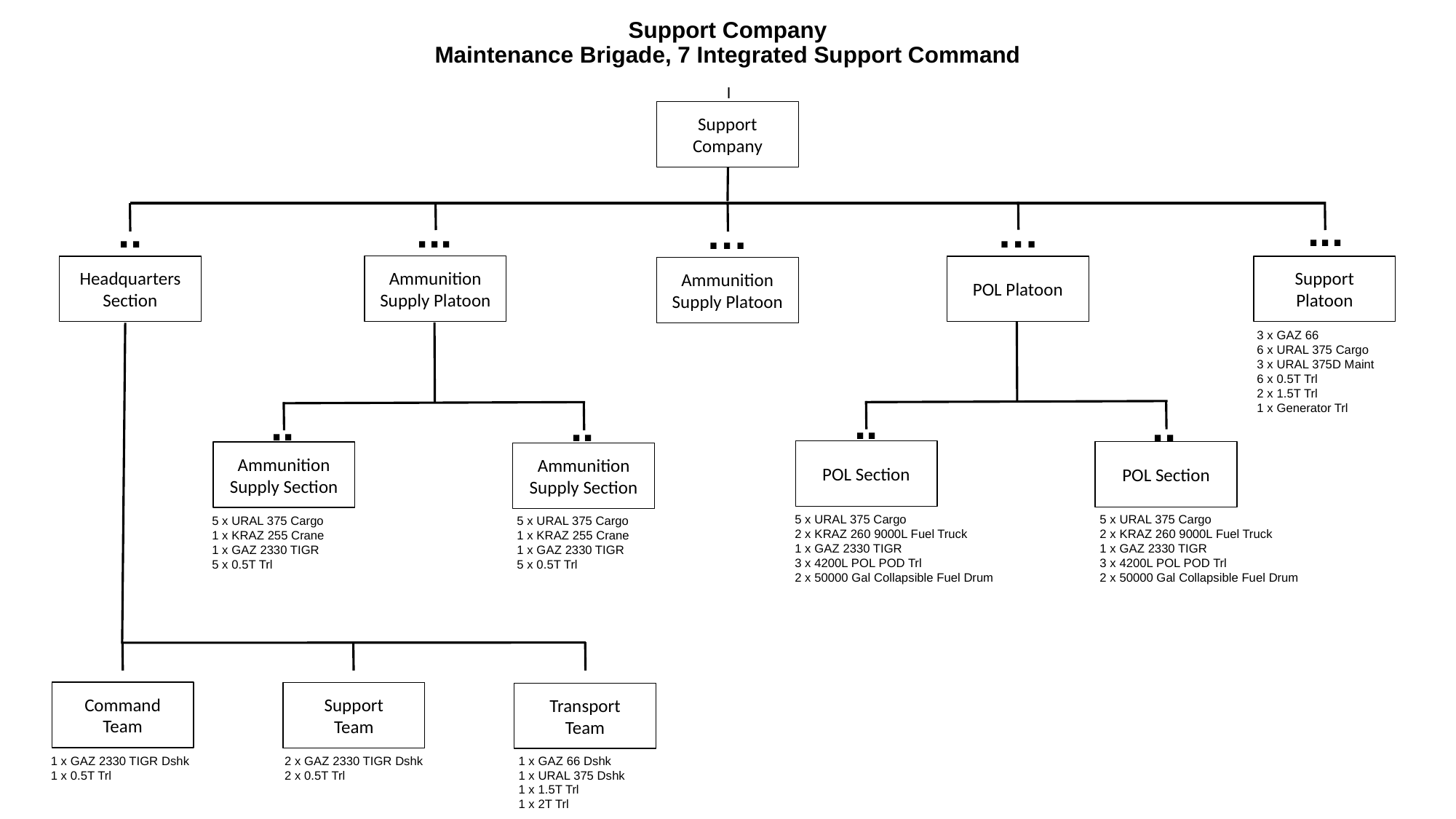

# Support Company Maintenance Brigade, 7 Integrated Support Command
I
Support
Company
...
..
...
…
…
Ammunition Supply Platoon
Headquarters
Section
POL Platoon
Support
Platoon
Ammunition Supply Platoon
3 x GAZ 66
6 x URAL 375 Cargo
3 x URAL 375D Maint
6 x 0.5T Trl
2 x 1.5T Trl
1 x Generator Trl
..
..
..
..
POL Section
POL Section
Ammunition Supply Section
Ammunition Supply Section
5 x URAL 375 Cargo
2 x KRAZ 260 9000L Fuel Truck
1 x GAZ 2330 TIGR
3 x 4200L POL POD Trl
2 x 50000 Gal Collapsible Fuel Drum
5 x URAL 375 Cargo
2 x KRAZ 260 9000L Fuel Truck
1 x GAZ 2330 TIGR
3 x 4200L POL POD Trl
2 x 50000 Gal Collapsible Fuel Drum
5 x URAL 375 Cargo
1 x KRAZ 255 Crane
1 x GAZ 2330 TIGR
5 x 0.5T Trl
5 x URAL 375 Cargo
1 x KRAZ 255 Crane
1 x GAZ 2330 TIGR
5 x 0.5T Trl
Command
Team
Support
Team
Transport
Team
1 x GAZ 2330 TIGR Dshk
1 x 0.5T Trl
2 x GAZ 2330 TIGR Dshk
2 x 0.5T Trl
1 x GAZ 66 Dshk
1 x URAL 375 Dshk
1 x 1.5T Trl
1 x 2T Trl